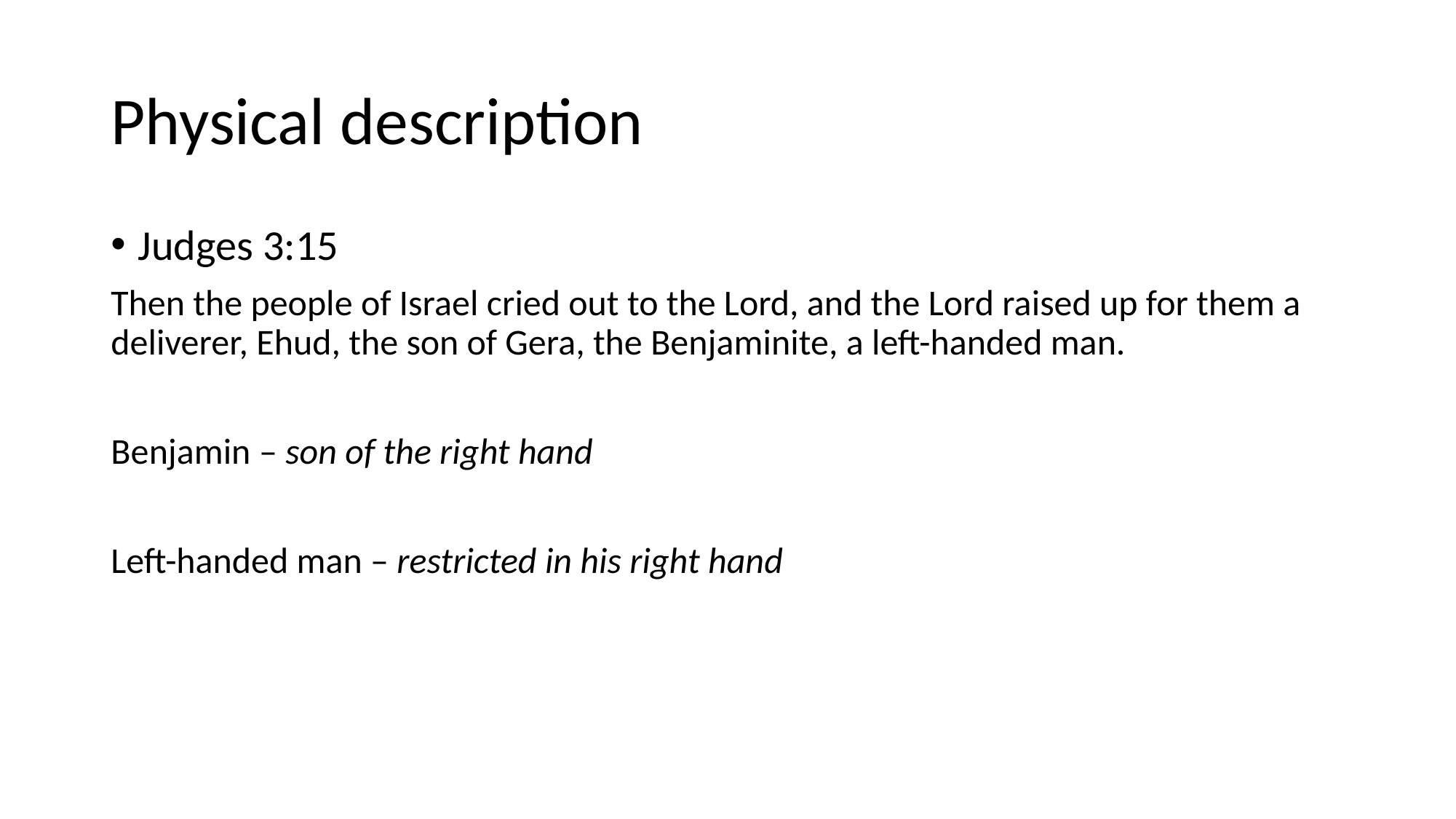

# Physical description
Judges 3:15
Then the people of Israel cried out to the Lord, and the Lord raised up for them a deliverer, Ehud, the son of Gera, the Benjaminite, a left-handed man.

Benjamin – son of the right hand

Left-handed man – restricted in his right hand